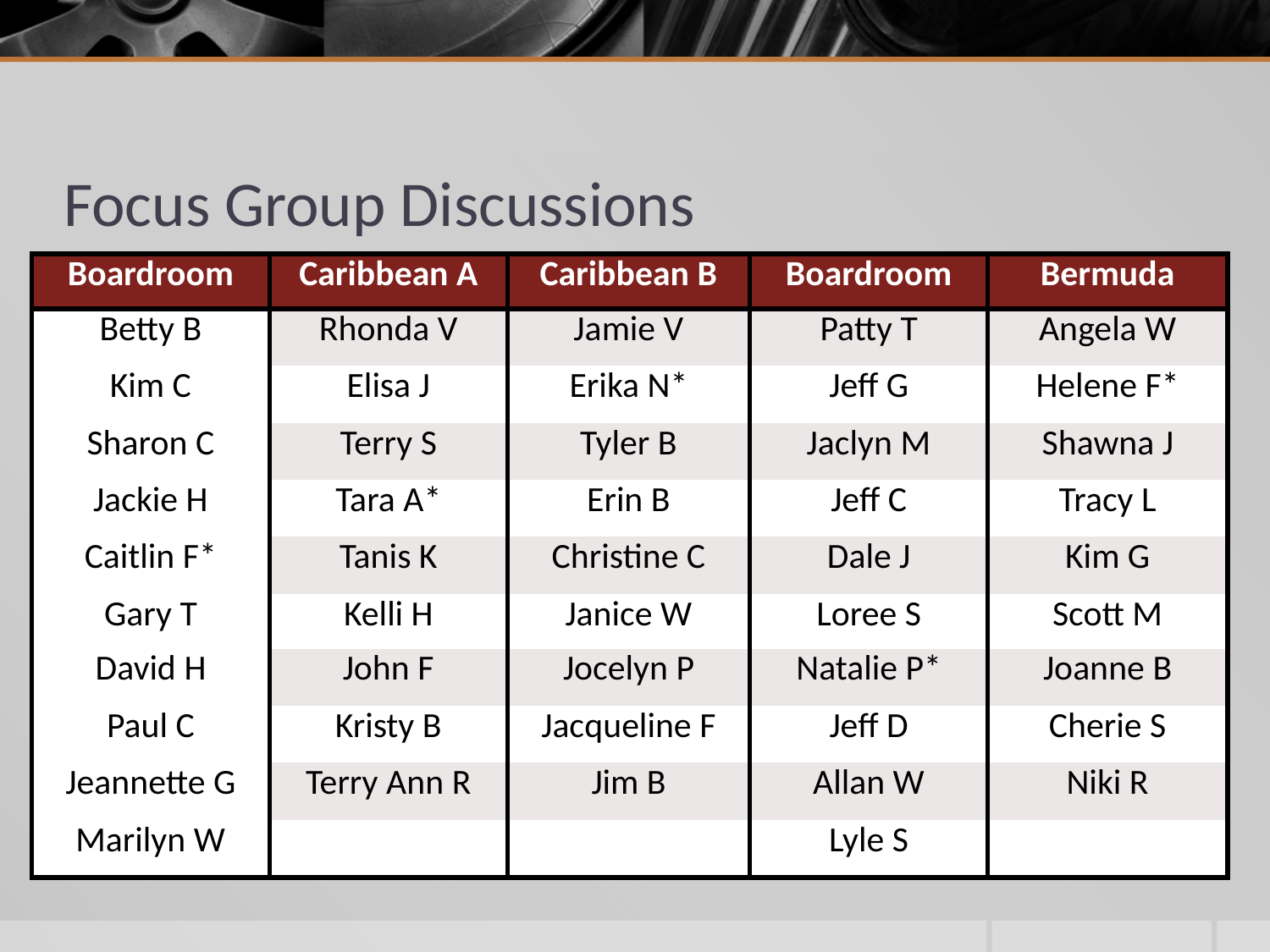

# Focus Group Discussions
| Boardroom | Caribbean A | Caribbean B | Boardroom | Bermuda |
| --- | --- | --- | --- | --- |
| Betty B | Rhonda V | Jamie V | Patty T | Angela W |
| Kim C | Elisa J | Erika N\* | Jeff G | Helene F\* |
| Sharon C | Terry S | Tyler B | Jaclyn M | Shawna J |
| Jackie H | Tara A\* | Erin B | Jeff C | Tracy L |
| Caitlin F\* | Tanis K | Christine C | Dale J | Kim G |
| Gary T | Kelli H | Janice W | Loree S | Scott M |
| David H | John F | Jocelyn P | Natalie P\* | Joanne B |
| Paul C | Kristy B | Jacqueline F | Jeff D | Cherie S |
| Jeannette G | Terry Ann R | Jim B | Allan W | Niki R |
| Marilyn W |  |  | Lyle S |  |